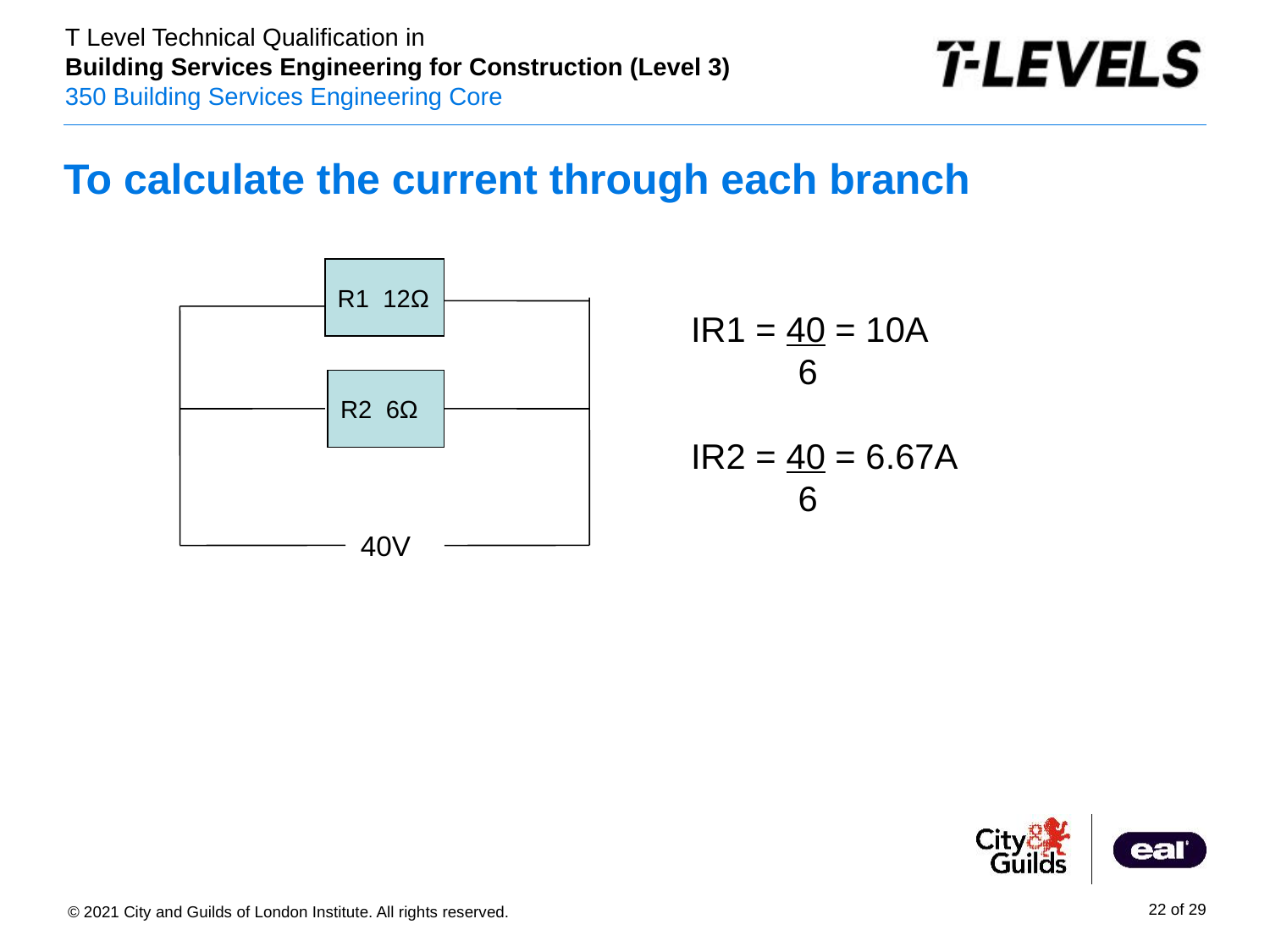

To calculate the current through each branch
R1  12Ω

R2  6Ω

IR1 = 40 = 10A
           6

IR2 = 40 = 6.67A
           6
40V